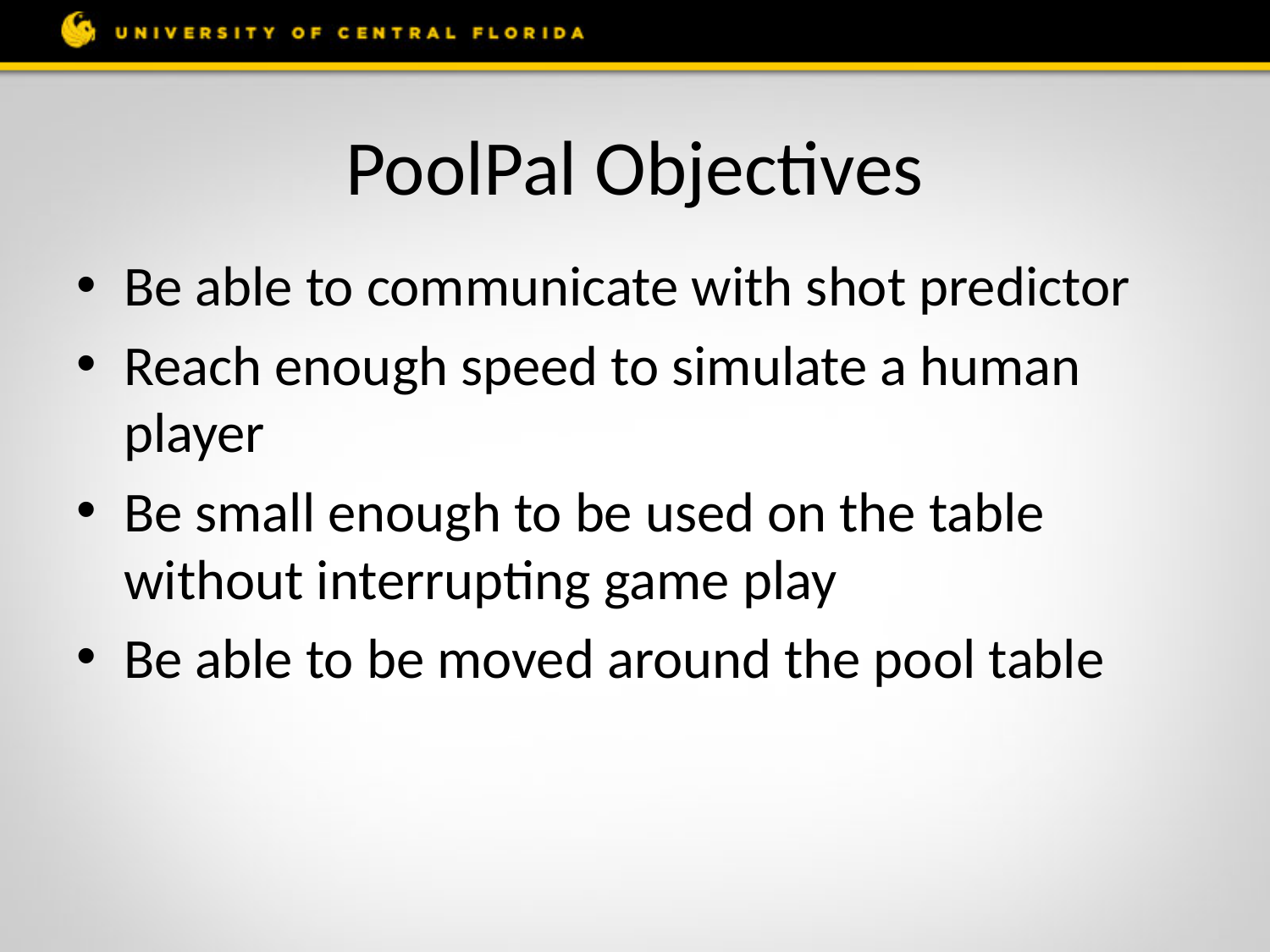

# PoolPal Objectives
Be able to communicate with shot predictor
Reach enough speed to simulate a human player
Be small enough to be used on the table without interrupting game play
Be able to be moved around the pool table